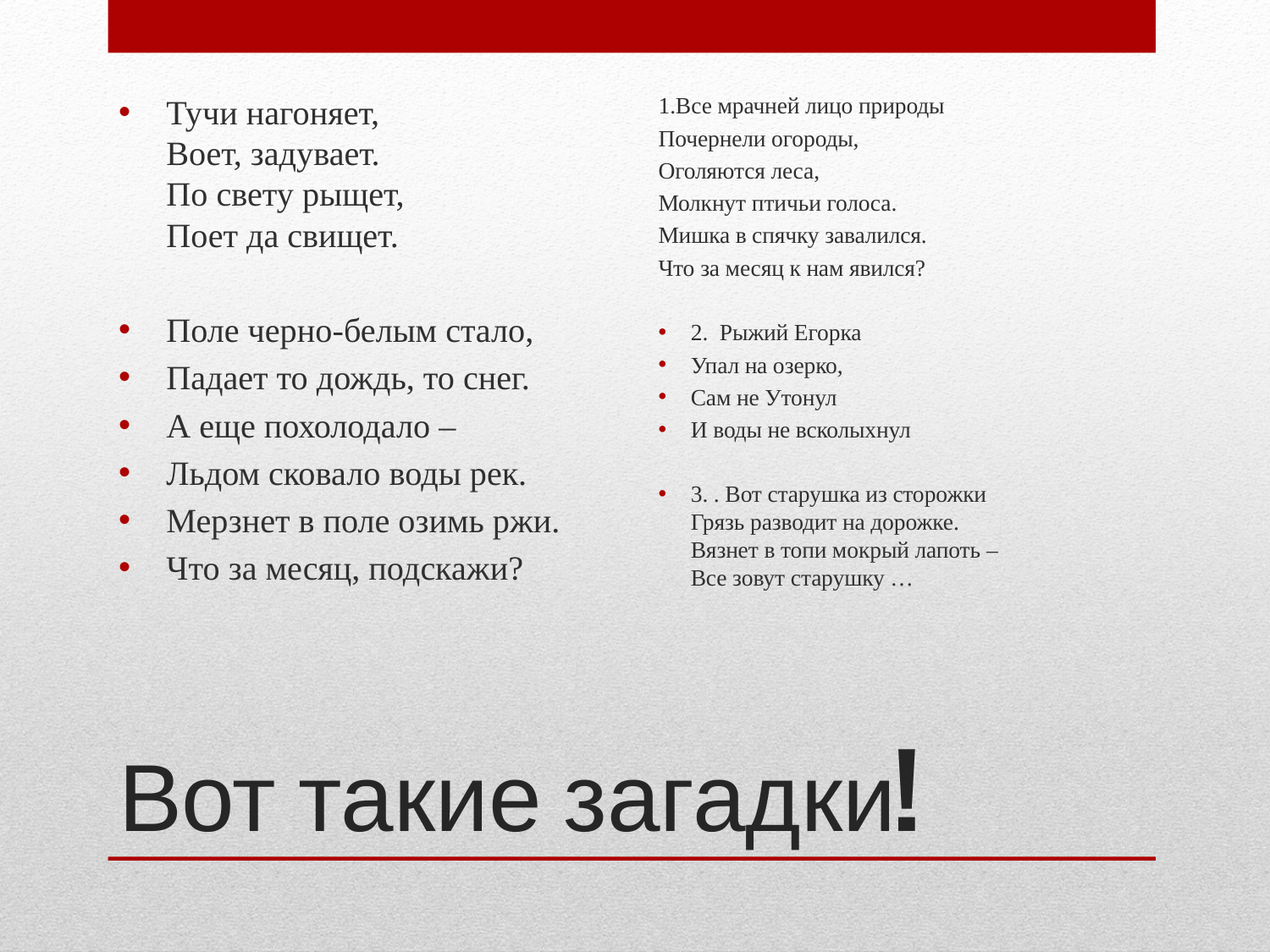

Тучи нагоняет,
Воет, задувает.
По свету рыщет,
Поет да свищет.

Поле черно-белым стало,
Падает то дождь, то снег.
А еще похолодало –
Льдом сковало воды рек.
Мерзнет в поле озимь ржи.
Что за месяц, подскажи?

1.Все мрачней лицо природы
Почернели огороды,
Оголяются леса,
Молкнут птичьи голоса.
Мишка в спячку завалился.
Что за месяц к нам явился?

2.  Рыжий Егорка
Упал на озерко,
Сам не Утонул
И воды не всколыхнул

3. . Вот старушка из сторожки
Грязь разводит на дорожке.
Вязнет в топи мокрый лапоть –
Все зовут старушку …

# Вот такие загадки!